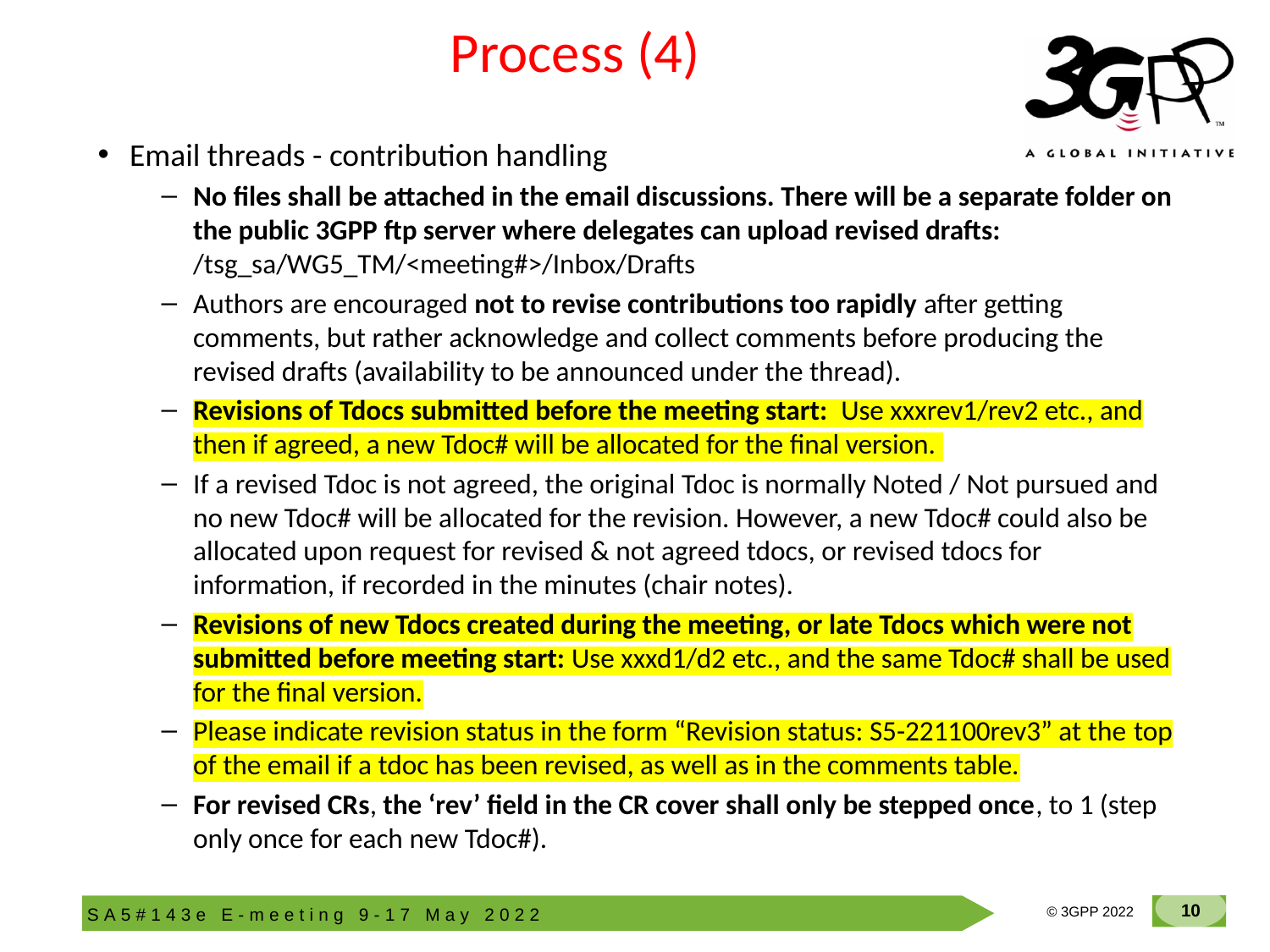

# Process (4)
Email threads - contribution handling
No files shall be attached in the email discussions. There will be a separate folder on the public 3GPP ftp server where delegates can upload revised drafts: /tsg_sa/WG5_TM/<meeting#>/Inbox/Drafts
Authors are encouraged not to revise contributions too rapidly after getting comments, but rather acknowledge and collect comments before producing the revised drafts (availability to be announced under the thread).
Revisions of Tdocs submitted before the meeting start:  Use xxxrev1/rev2 etc., and then if agreed, a new Tdoc# will be allocated for the final version.
If a revised Tdoc is not agreed, the original Tdoc is normally Noted / Not pursued and no new Tdoc# will be allocated for the revision. However, a new Tdoc# could also be allocated upon request for revised & not agreed tdocs, or revised tdocs for information, if recorded in the minutes (chair notes).
Revisions of new Tdocs created during the meeting, or late Tdocs which were not submitted before meeting start: Use xxxd1/d2 etc., and the same Tdoc# shall be used for the final version.
Please indicate revision status in the form “Revision status: S5-221100rev3” at the top of the email if a tdoc has been revised, as well as in the comments table.
For revised CRs, the ‘rev’ field in the CR cover shall only be stepped once, to 1 (step only once for each new Tdoc#).